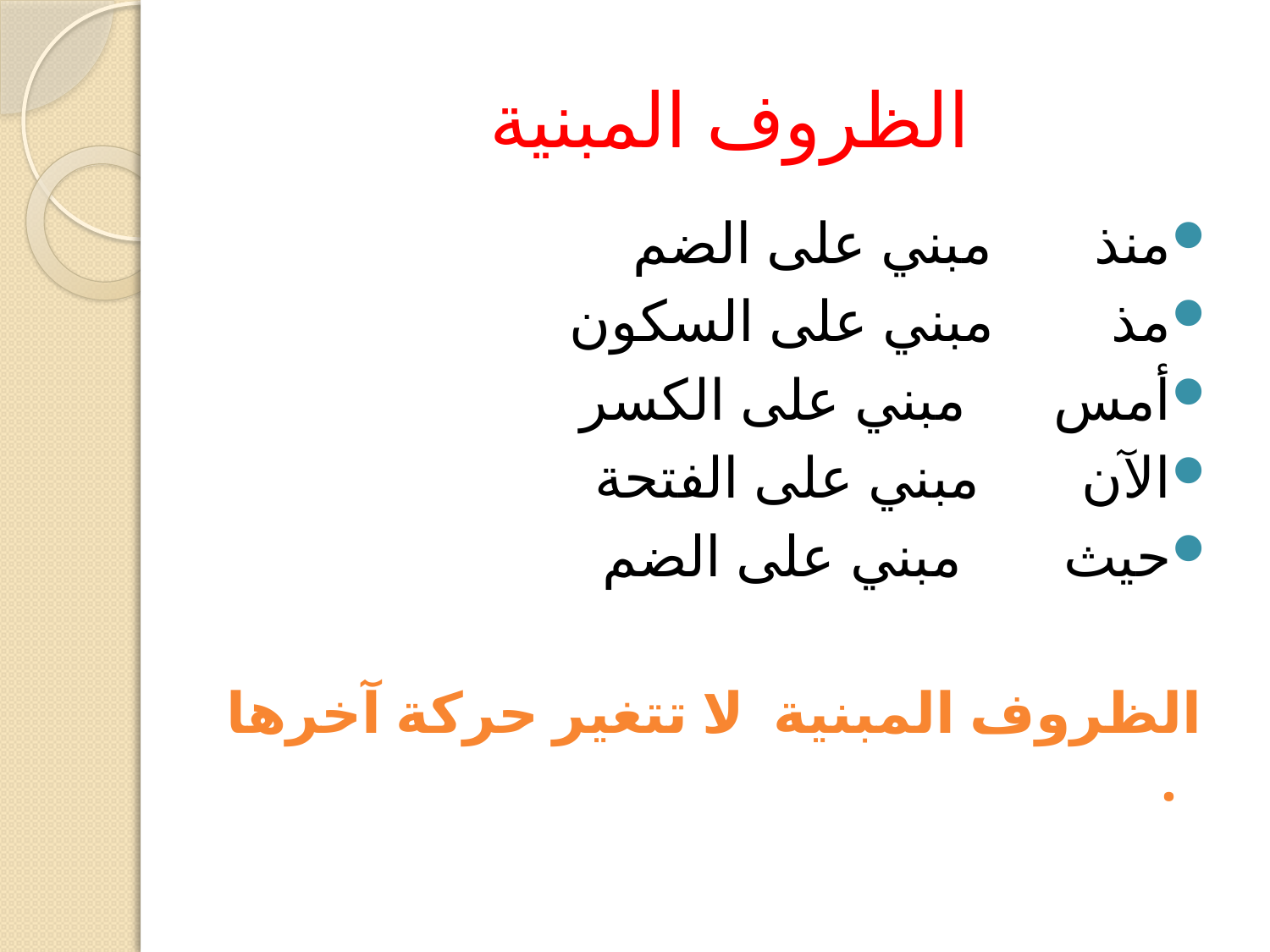

# الظروف المبنية
منذ       مبني على الضم
مذ        مبني على السكون
أمس      مبني على الكسر
الآن       مبني على الفتحة
حيث       مبني على الضم

 الظروف المبنية  لا تتغير حركة آخرها .